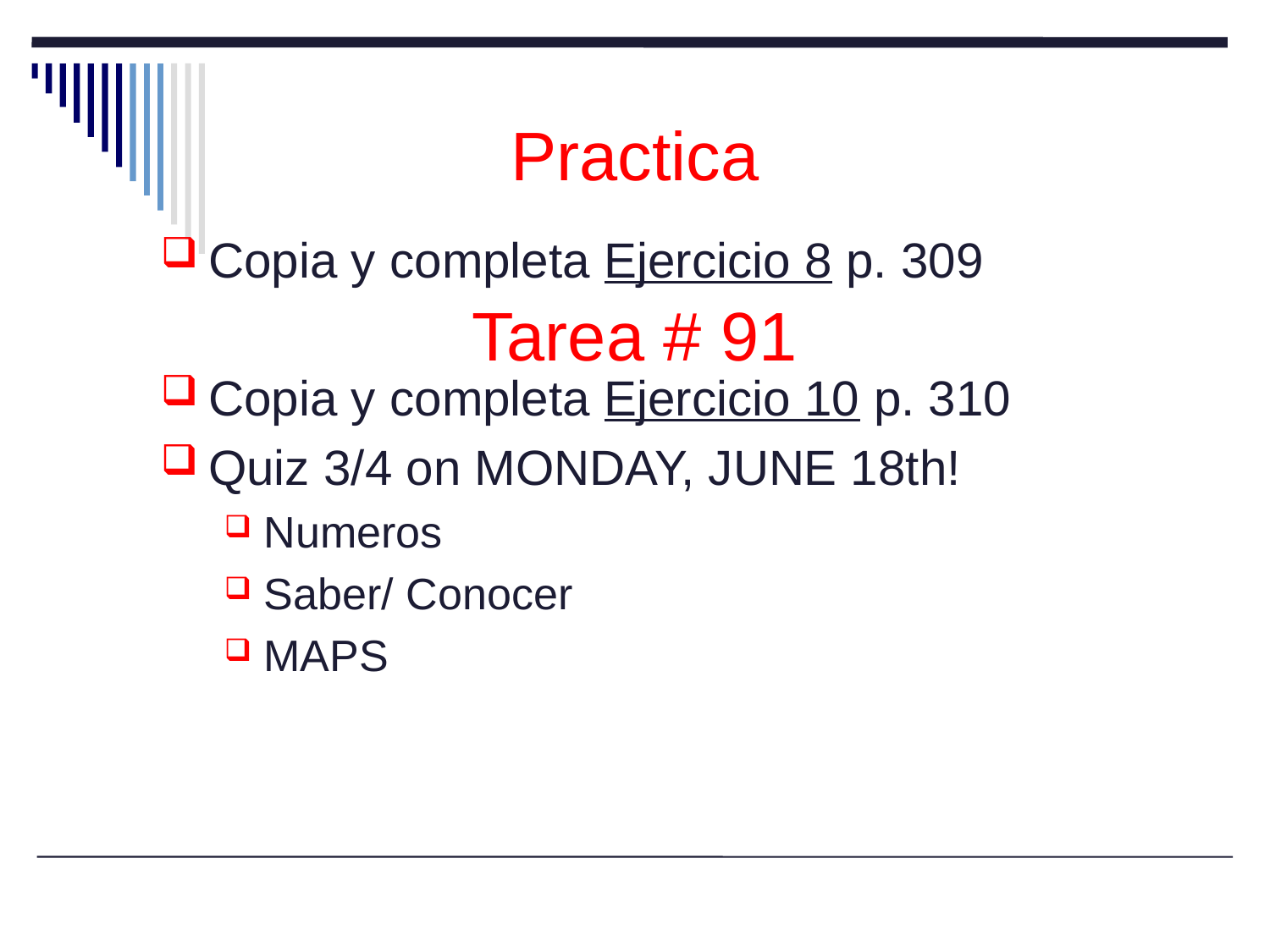

Practica
Copia y completa Ejercicio 8 p. 309

Copia y completa Ejercicio 10 p. 310
Quiz 3/4 on MONDAY, JUNE 18th!
Numeros
Saber/ Conocer
MAPS
# Tarea # 91